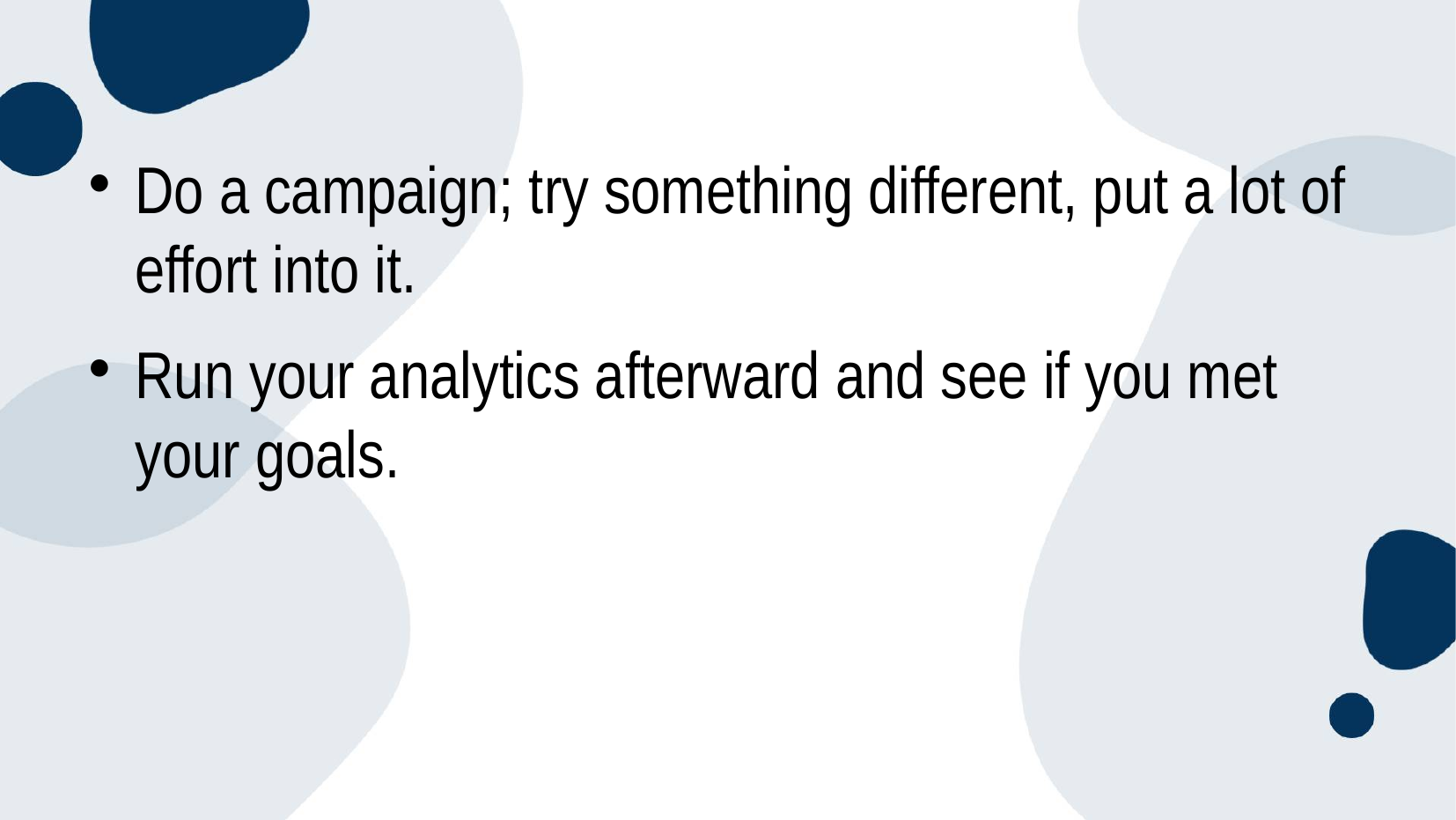

Do a campaign; try something different, put a lot of effort into it.
Run your analytics afterward and see if you met your goals.